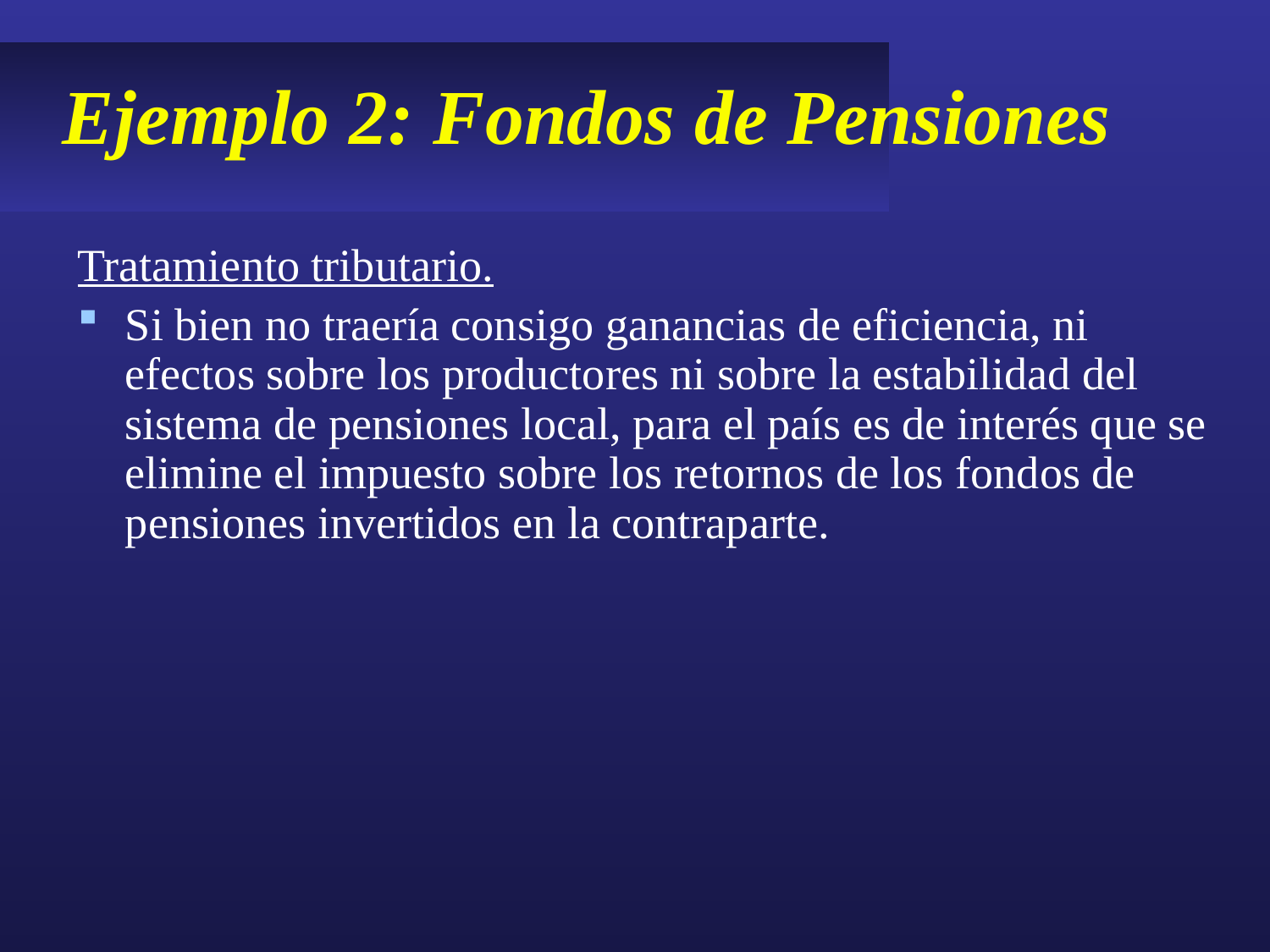

# Ejemplo 2: Fondos de Pensiones

Tratamiento tributario.
Si bien no traería consigo ganancias de eficiencia, ni efectos sobre los productores ni sobre la estabilidad del sistema de pensiones local, para el país es de interés que se  elimine el impuesto sobre los retornos de los fondos de pensiones invertidos en la contraparte.